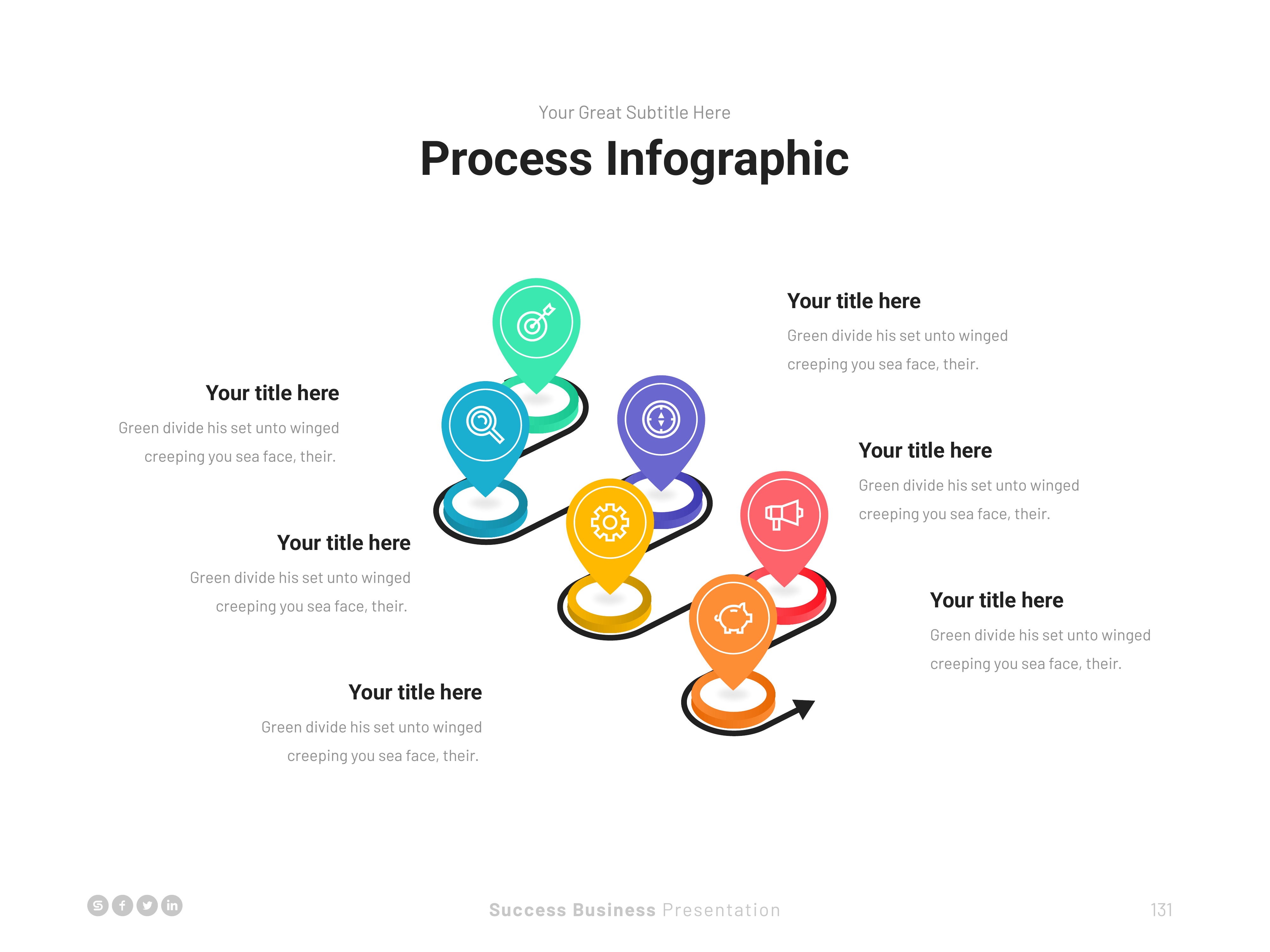

Your Great Subtitle Here
Process Infographic
Your title here
Green divide his set unto winged creeping you sea face, their.

Your title here
Green divide his set unto winged creeping you sea face, their.

Your title here
Green divide his set unto winged creeping you sea face, their.

Your title here
Green divide his set unto winged creeping you sea face, their.

Your title here
Green divide his set unto winged creeping you sea face, their.

Your title here
Green divide his set unto winged creeping you sea face, their.